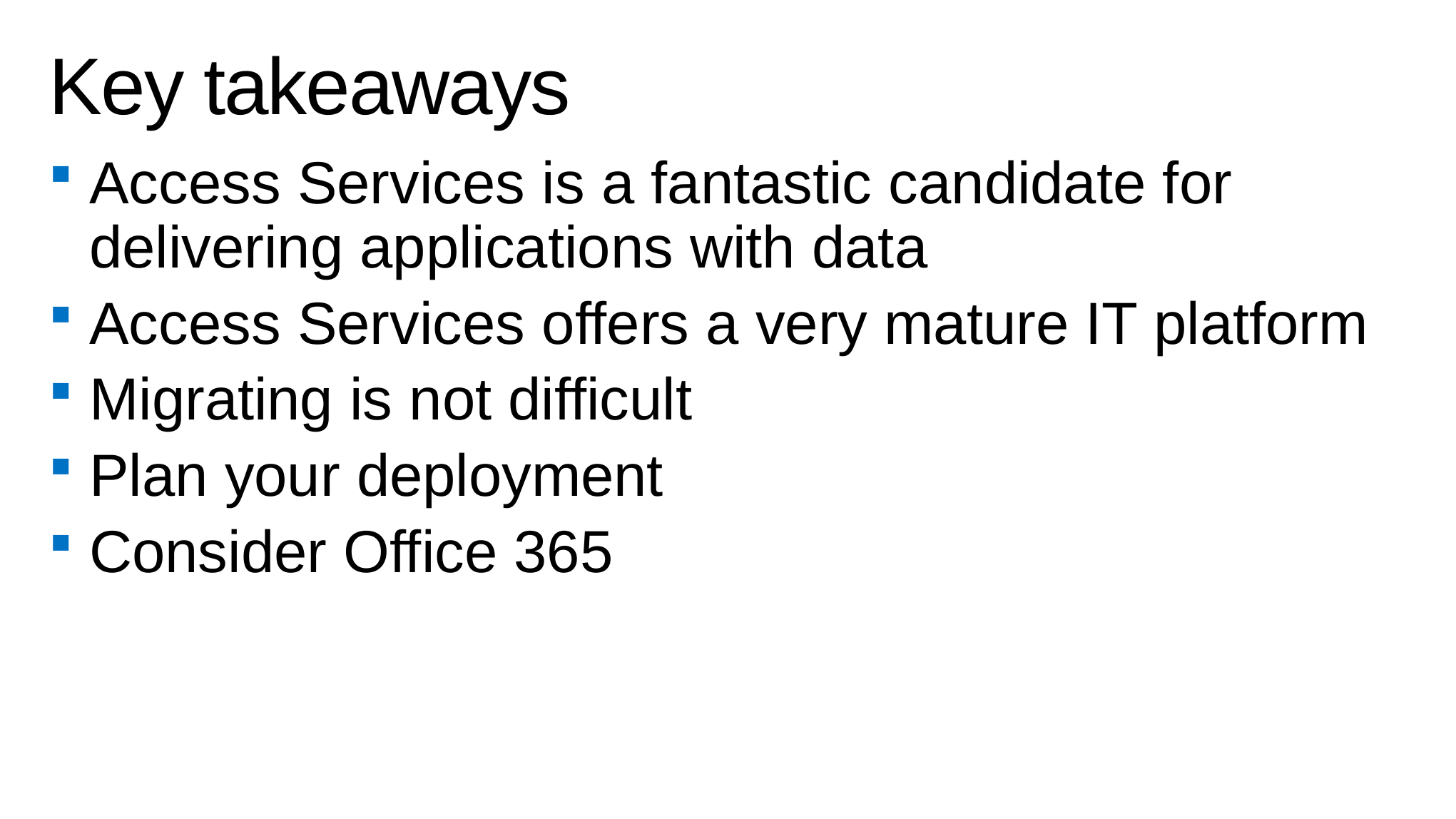

# Key takeaways
Access Services is a fantastic candidate for delivering applications with data
Access Services offers a very mature IT platform
Migrating is not difficult
Plan your deployment
Consider Office 365